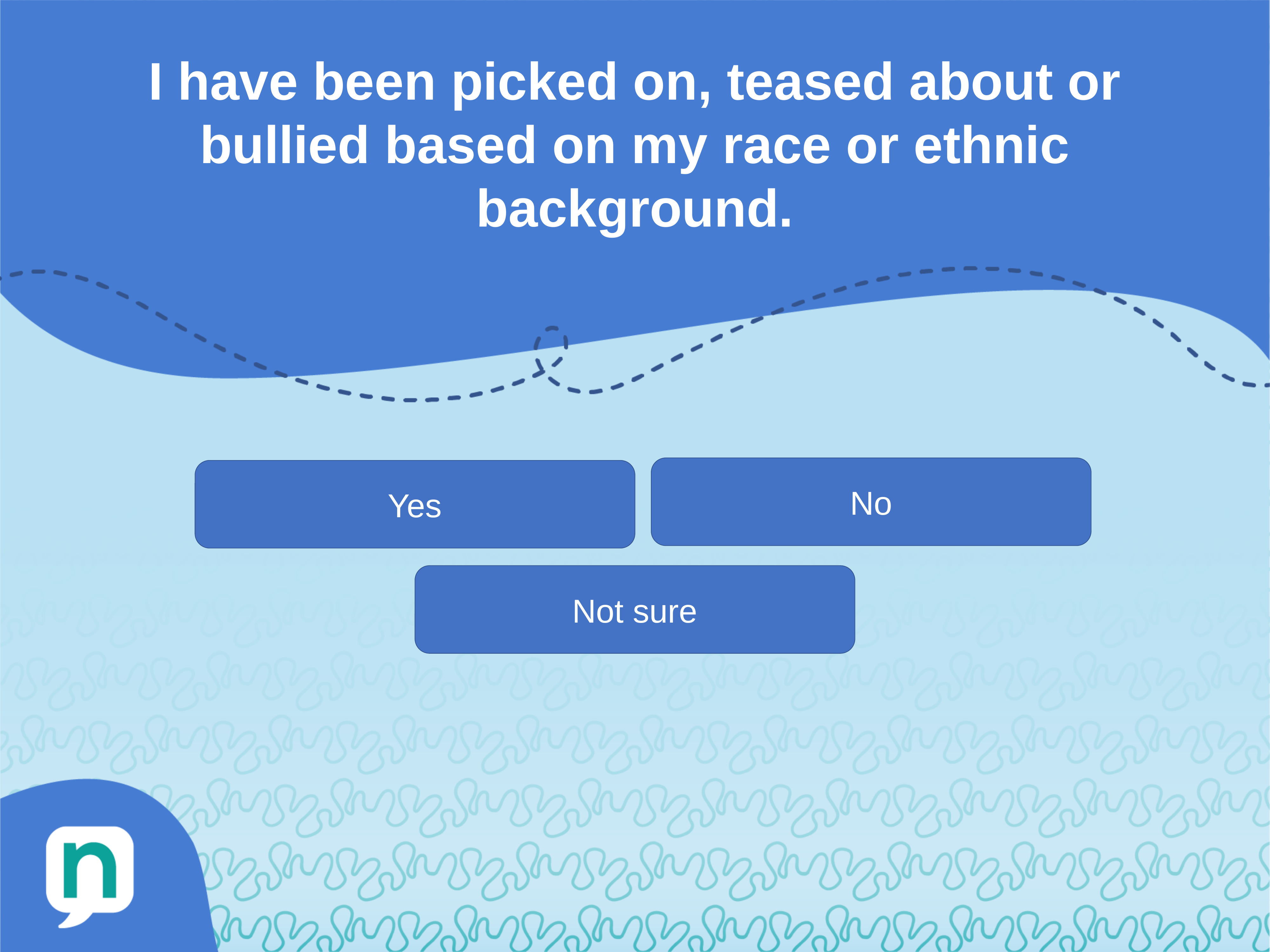

I have been picked on, teased about or bullied based on my race or ethnic background.
No
Yes
Not sure